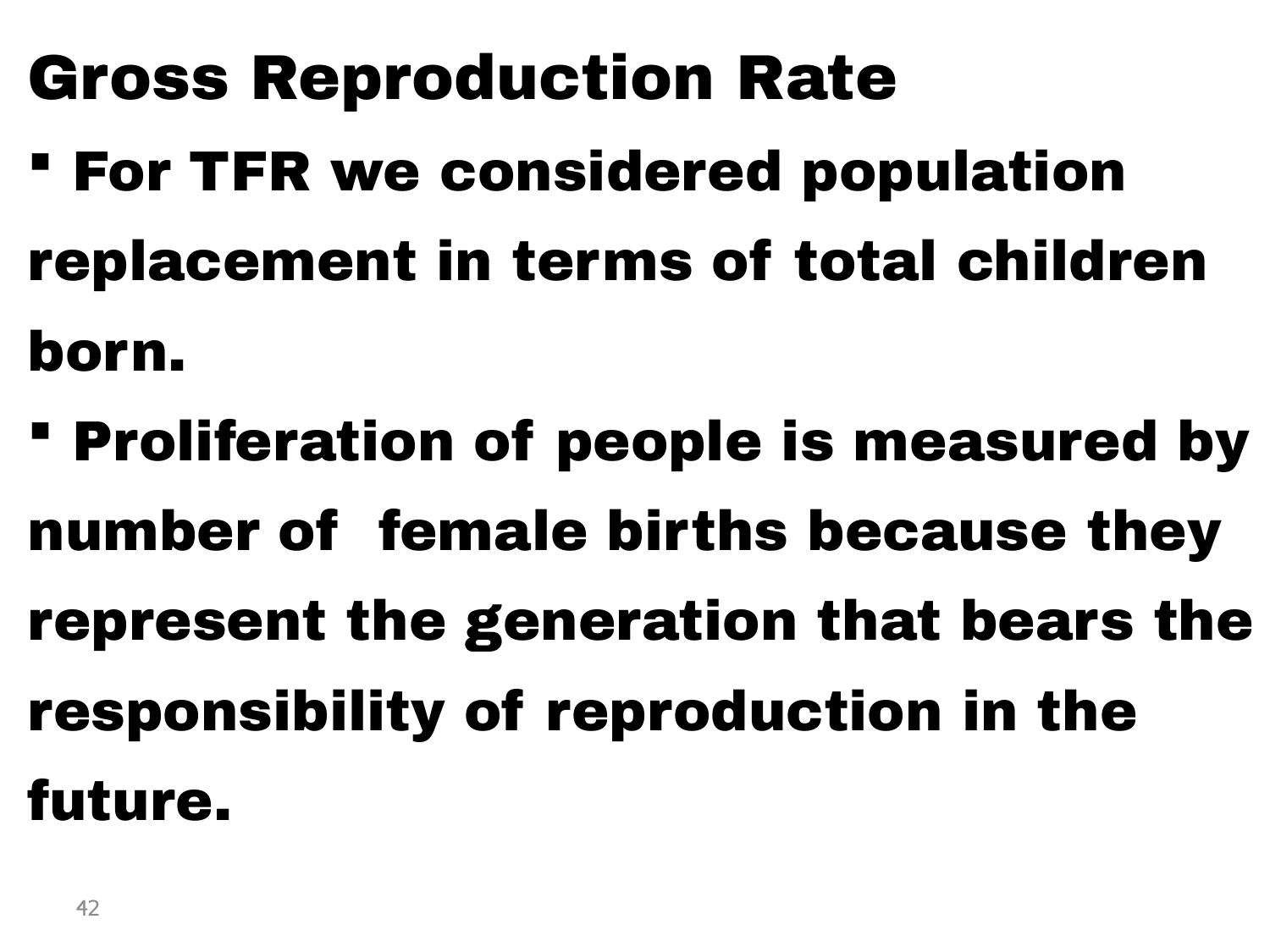

Gross Reproduction Rate
 For TFR we considered population replacement in terms of total children born.
 Proliferation of people is measured by number of  female births because they represent the generation that bears the responsibility of reproduction in the future.
42